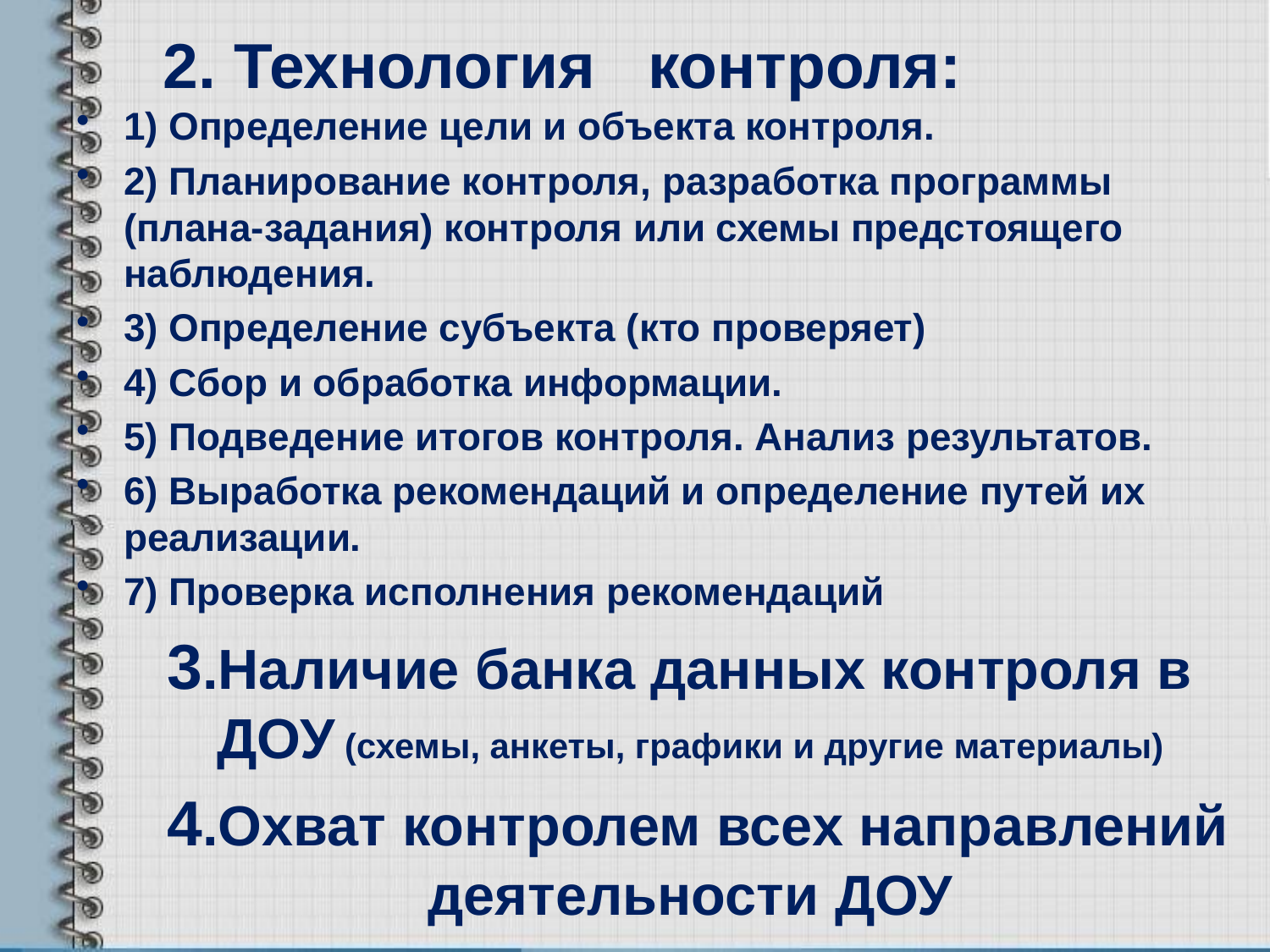

# 2. Технология   контроля:
1) Определение цели и объекта контроля.
2) Планирование контроля, разработка программы (плана-задания) контроля или схемы предстоящего наблюдения.
3) Определение субъекта (кто проверяет)
4) Сбор и обработка информации.
5) Подведение итогов контроля. Анализ результатов.
6) Выработка рекомендаций и определение путей их реализации.
7) Проверка исполнения рекомендаций
   3.Наличие банка данных контроля в ДОУ (схемы, анкеты, графики и другие материалы)
    4.Охват контролем всех направлений деятельности ДОУ